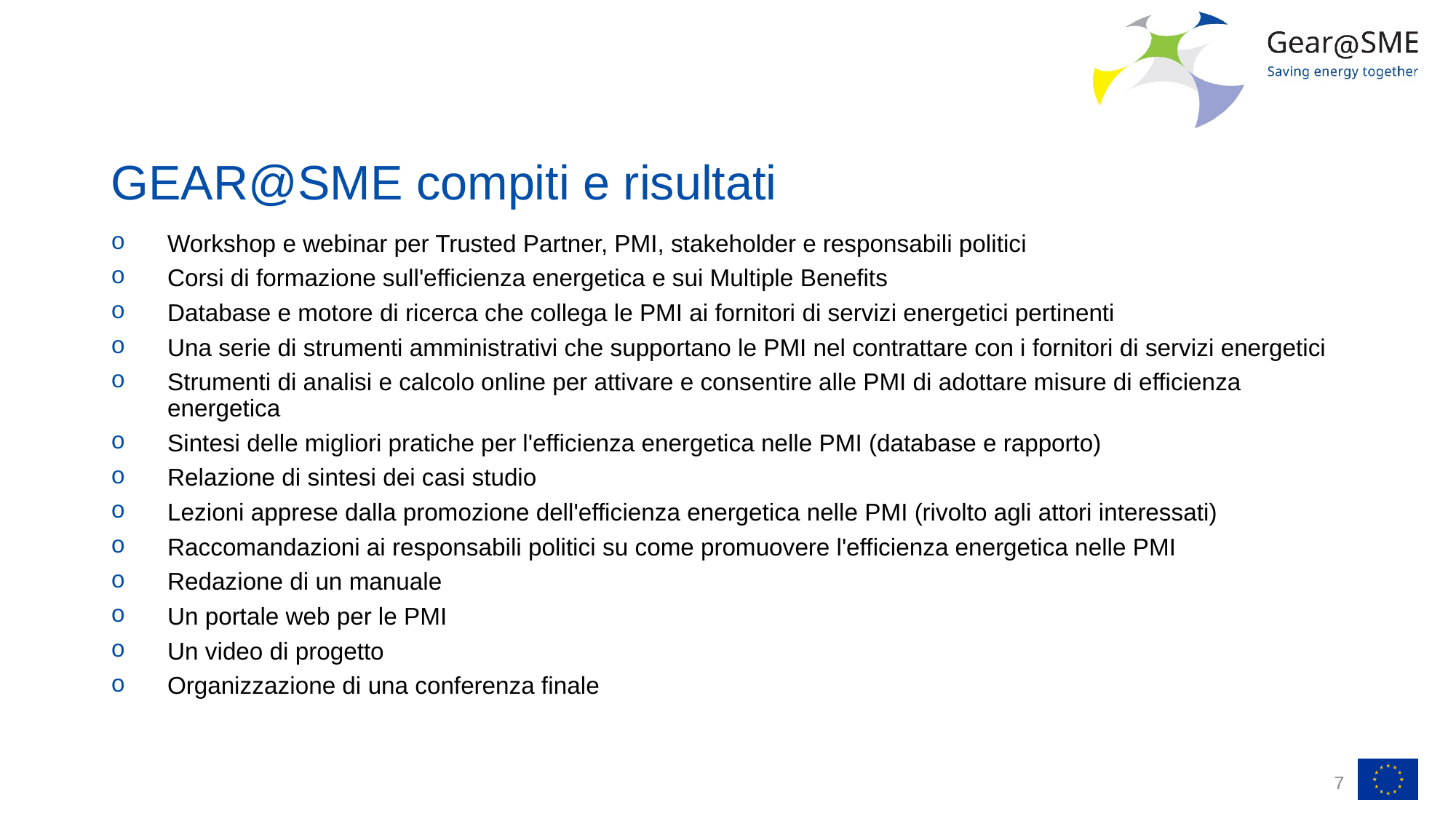

# GEAR@SME compiti e risultati
Workshop e webinar per Trusted Partner, PMI, stakeholder e responsabili politici
Corsi di formazione sull'efficienza energetica e sui Multiple Benefits
Database e motore di ricerca che collega le PMI ai fornitori di servizi energetici pertinenti
Una serie di strumenti amministrativi che supportano le PMI nel contrattare con i fornitori di servizi energetici
Strumenti di analisi e calcolo online per attivare e consentire alle PMI di adottare misure di efficienza energetica
Sintesi delle migliori pratiche per l'efficienza energetica nelle PMI (database e rapporto)
Relazione di sintesi dei casi studio
Lezioni apprese dalla promozione dell'efficienza energetica nelle PMI (rivolto agli attori interessati)
Raccomandazioni ai responsabili politici su come promuovere l'efficienza energetica nelle PMI
Redazione di un manuale
Un portale web per le PMI
Un video di progetto
Organizzazione di una conferenza finale
7